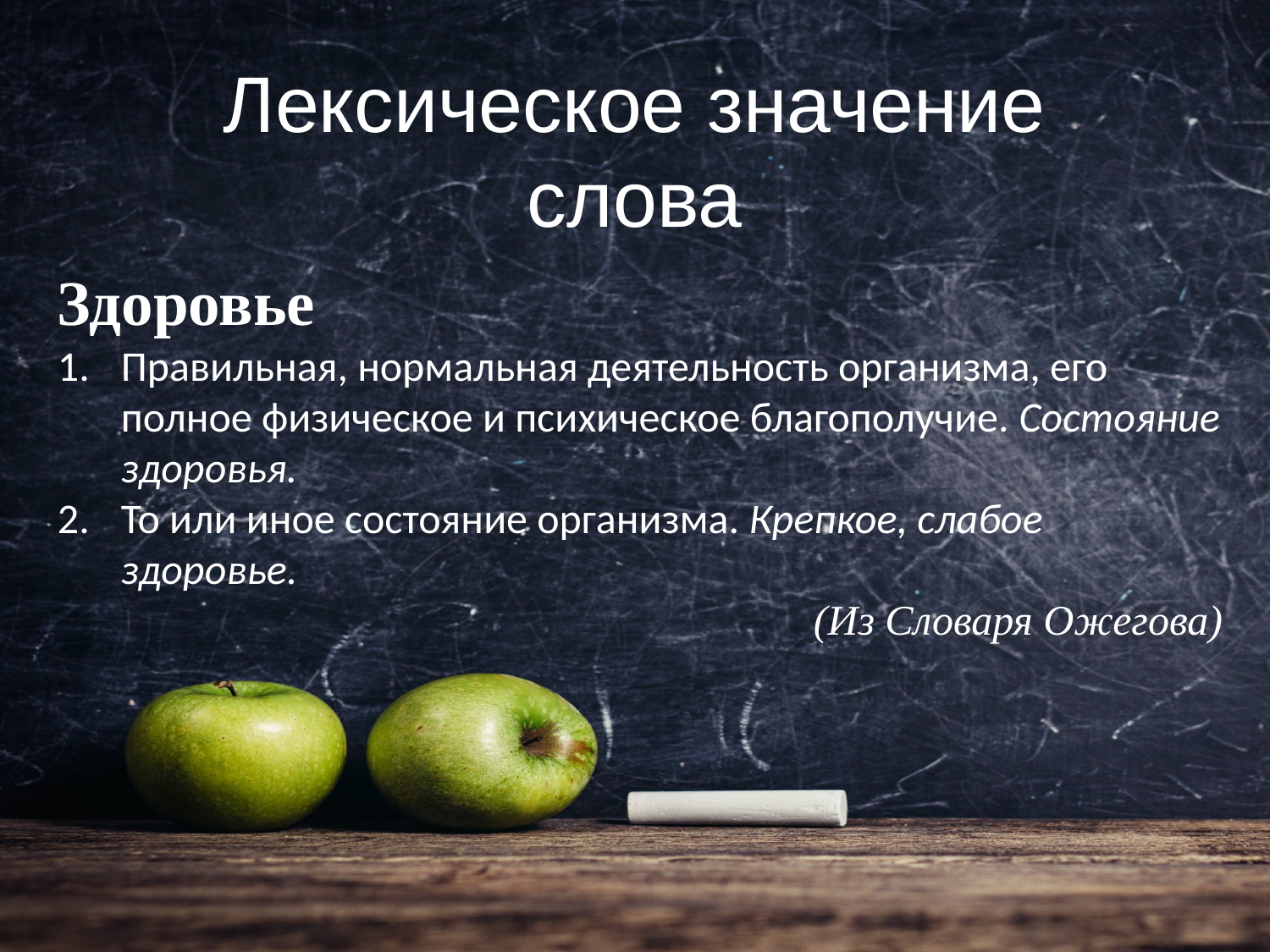

# Лексическое значение слова
Здоровье
Правильная, нормальная деятельность организма, его полное физическое и психическое благополучие. Состояние здоровья.
То или иное состояние организма. Крепкое, слабое здоровье.
(Из Словаря Ожегова)